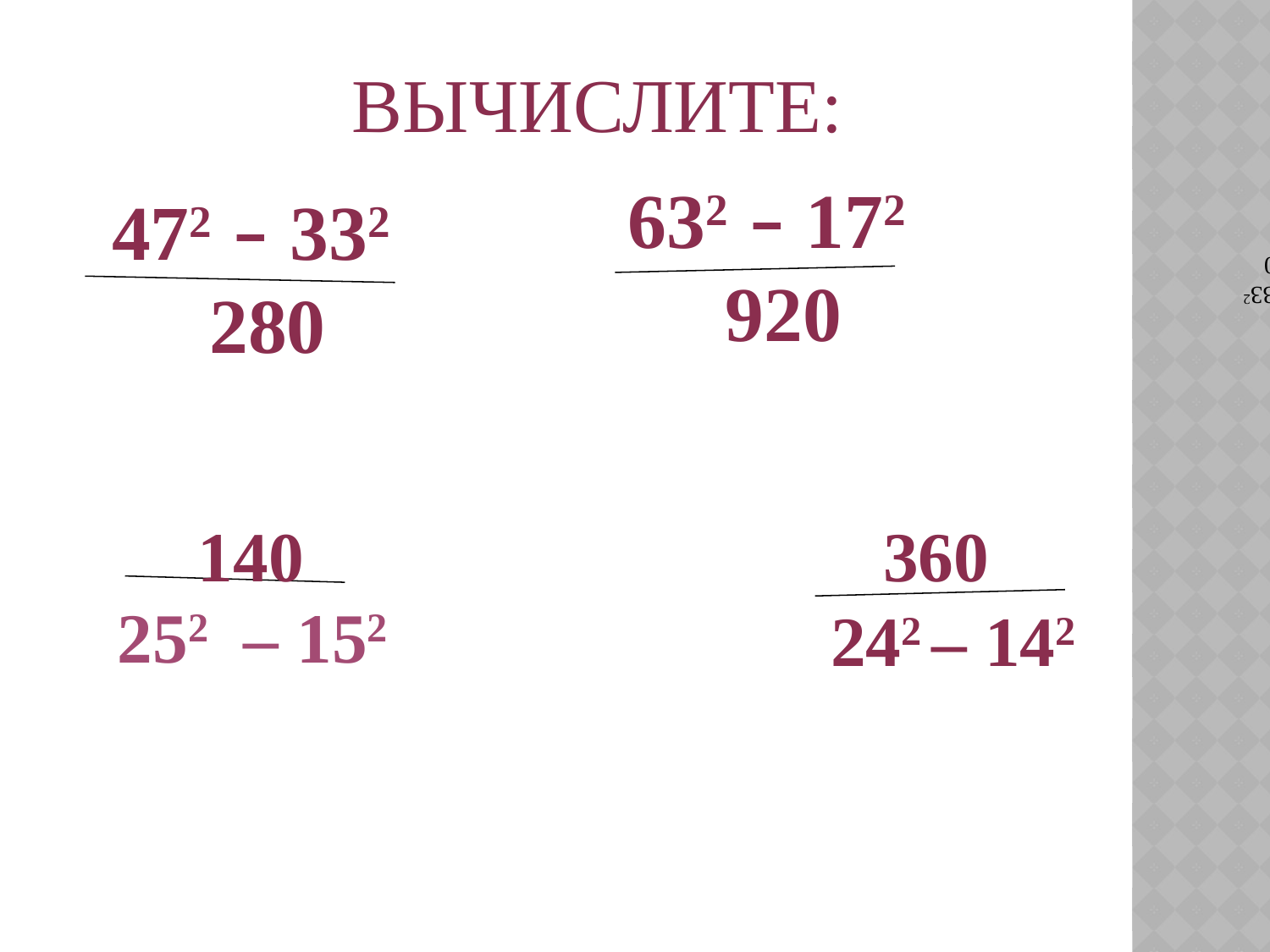

# Вычислите:

632 – 172
     920
472 – 332
     280
472 – 332
     280

        140                                 360
                                            242 – 142

252  – 152